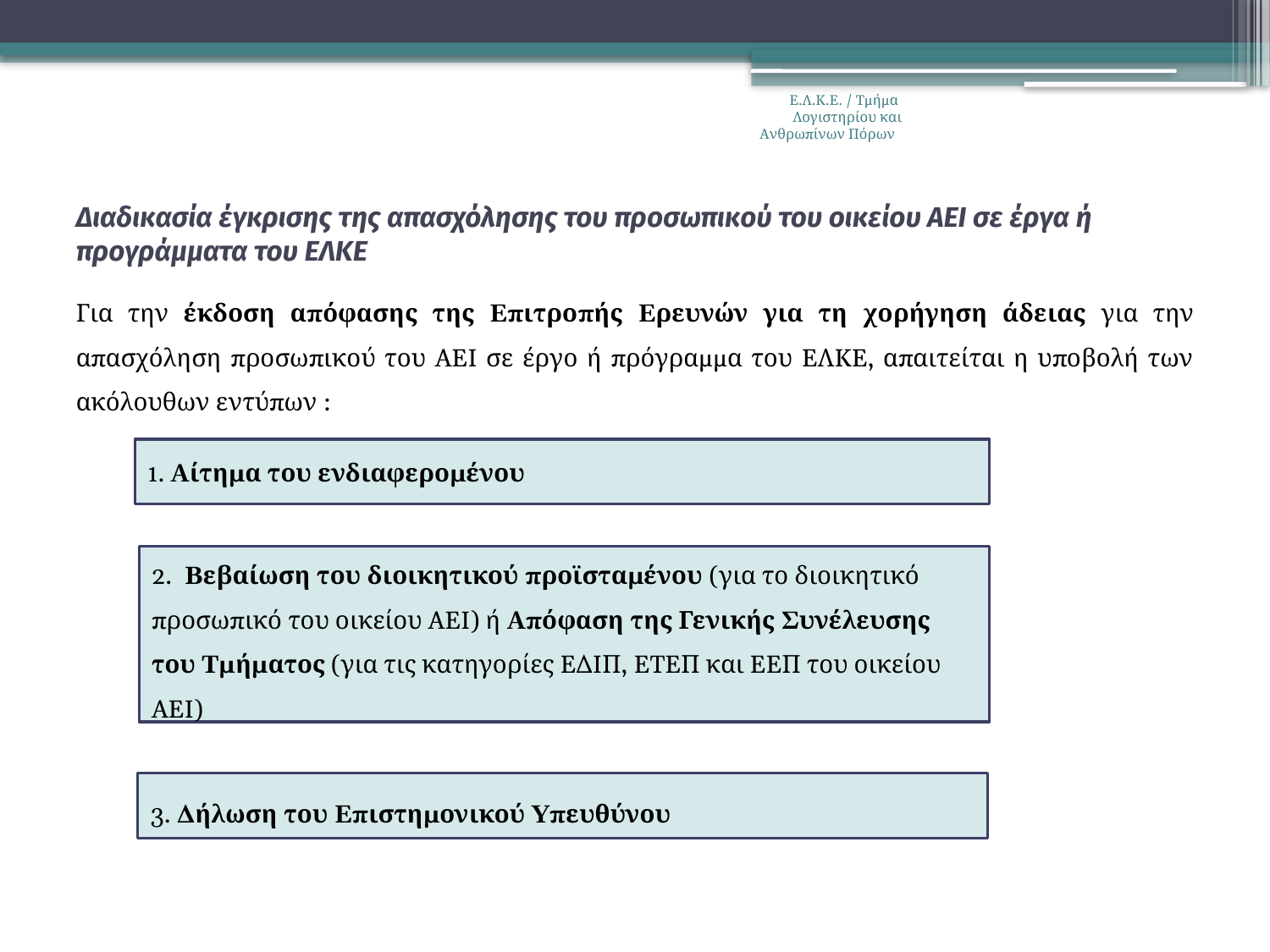

Ε.Λ.Κ.Ε. / Τμήμα  Λογιστηρίου και Ανθρωπίνων Πόρων

# Διαδικασία έγκρισης της απασχόλησης του προσωπικού του οικείου ΑΕΙ σε έργα ή προγράμματα του ΕΛΚΕ
Για την έκδοση απόφασης της Επιτροπής Ερευνών για τη χορήγηση άδειας για την απασχόληση προσωπικού του ΑΕΙ σε έργο ή πρόγραμμα του ΕΛΚΕ, απαιτείται η υποβολή των ακόλουθων εντύπων :

1. Αίτημα του ενδιαφερομένου
2.  Βεβαίωση του διοικητικού προϊσταμένου (για το διοικητικό προσωπικό του οικείου ΑΕΙ) ή Απόφαση της Γενικής Συνέλευσης του Τμήματος (για τις κατηγορίες ΕΔΙΠ, ΕΤΕΠ και ΕΕΠ του οικείου ΑΕΙ)
3. Δήλωση του Επιστημονικού Υπευθύνου